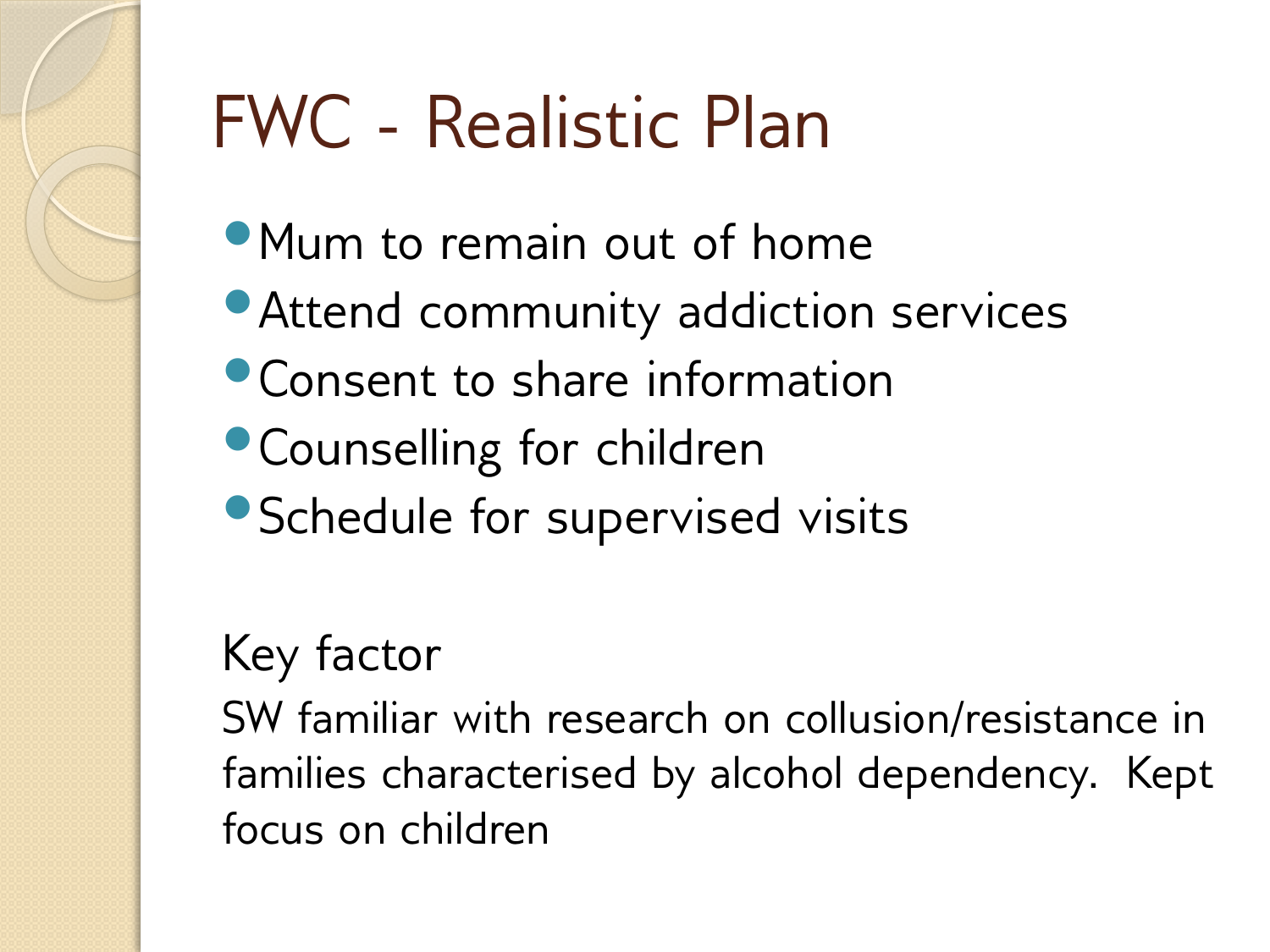

# FWC - Realistic Plan
Mum to remain out of home
Attend community addiction services
Consent to share information
Counselling for children
Schedule for supervised visits

Key factor
SW familiar with research on collusion/resistance in families characterised by alcohol dependency.  Kept focus on children